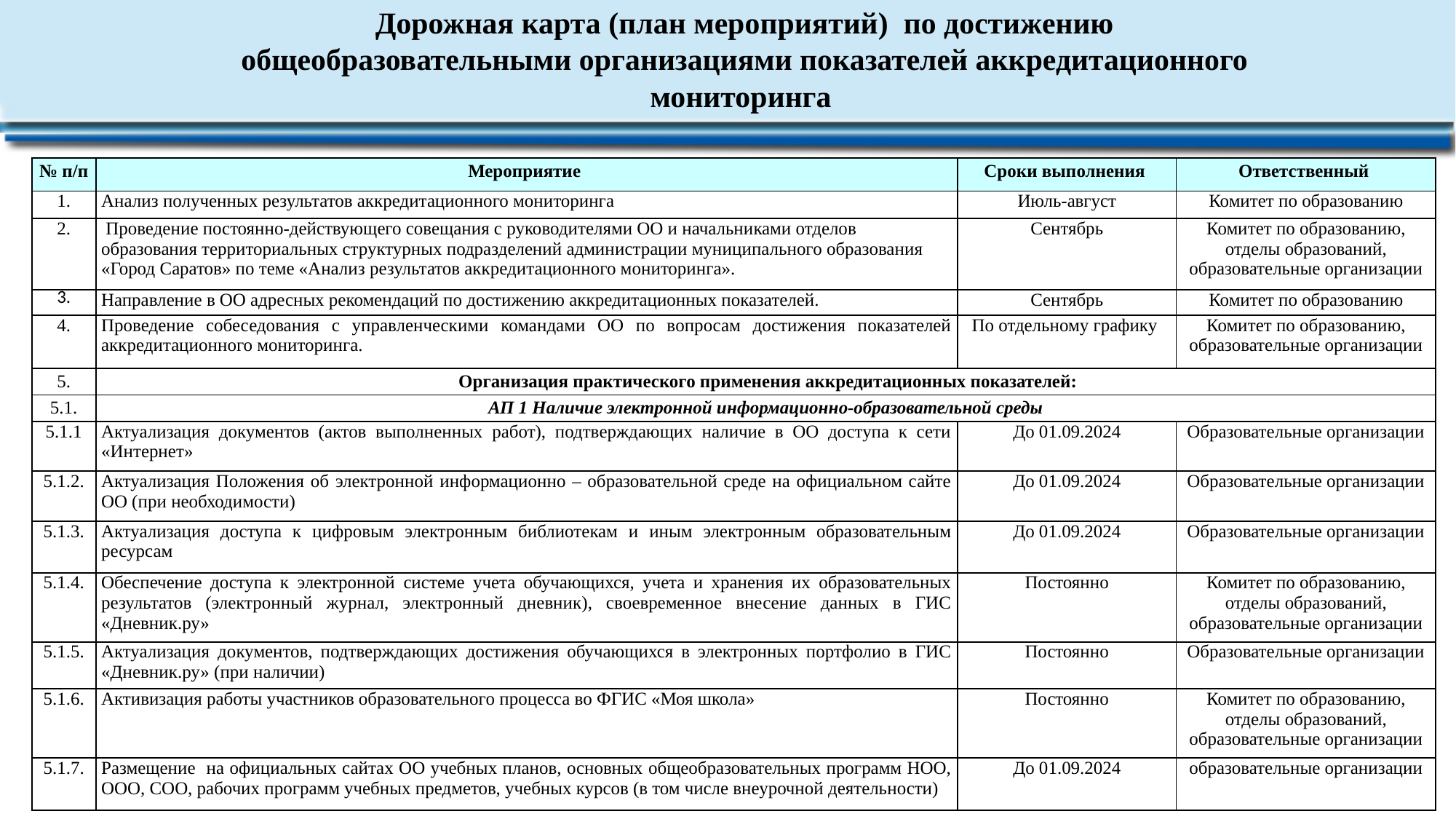

Дорожная карта (план мероприятий)  по достижению
общеобразовательными организациями показателей аккредитационного мониторинга
| № п/п | Мероприятие | Сроки выполнения | Ответственный |
| --- | --- | --- | --- |
| 1. | Анализ полученных результатов аккредитационного мониторинга | Июль-август | Комитет по образованию |
| 2. | Проведение постоянно-действующего совещания с руководителями ОО и начальниками отделов образования территориальных структурных подразделений администрации муниципального образования «Город Саратов» по теме «Анализ результатов аккредитационного мониторинга». | Сентябрь | Комитет по образованию, отделы образований, образовательные организации |
| 3. | Направление в ОО адресных рекомендаций по достижению аккредитационных показателей. | Сентябрь | Комитет по образованию |
| 4. | Проведение собеседования с управленческими командами ОО по вопросам достижения показателей аккредитационного мониторинга. | По отдельному графику | Комитет по образованию, образовательные организации |
| 5. | Организация практического применения аккредитационных показателей: |  |  |
| 5.1. | АП 1 Наличие электронной информационно-образовательной среды |  |  |
| 5.1.1 | Актуализация документов (актов выполненных работ), подтверждающих наличие в ОО доступа к сети «Интернет» | До 01.09.2024 | Образовательные организации |
| 5.1.2. | Актуализация Положения об электронной информационно – образовательной среде на официальном сайте ОО (при необходимости) | До 01.09.2024 | Образовательные организации |
| 5.1.3. | Актуализация доступа к цифровым электронным библиотекам и иным электронным образовательным ресурсам | До 01.09.2024 | Образовательные организации |
| 5.1.4. | Обеспечение доступа к электронной системе учета обучающихся, учета и хранения их образовательных результатов (электронный журнал, электронный дневник), своевременное внесение данных в ГИС «Дневник.ру» | Постоянно | Комитет по образованию, отделы образований, образовательные организации |
| 5.1.5. | Актуализация документов, подтверждающих достижения обучающихся в электронных портфолио в ГИС «Дневник.ру» (при наличии) | Постоянно | Образовательные организации |
| 5.1.6. | Активизация работы участников образовательного процесса во ФГИС «Моя школа» | Постоянно | Комитет по образованию, отделы образований, образовательные организации |
| 5.1.7. | Размещение на официальных сайтах ОО учебных планов, основных общеобразовательных программ НОО, ООО, СОО, рабочих программ учебных предметов, учебных курсов (в том числе внеурочной деятельности) | До 01.09.2024 | образовательные организации |